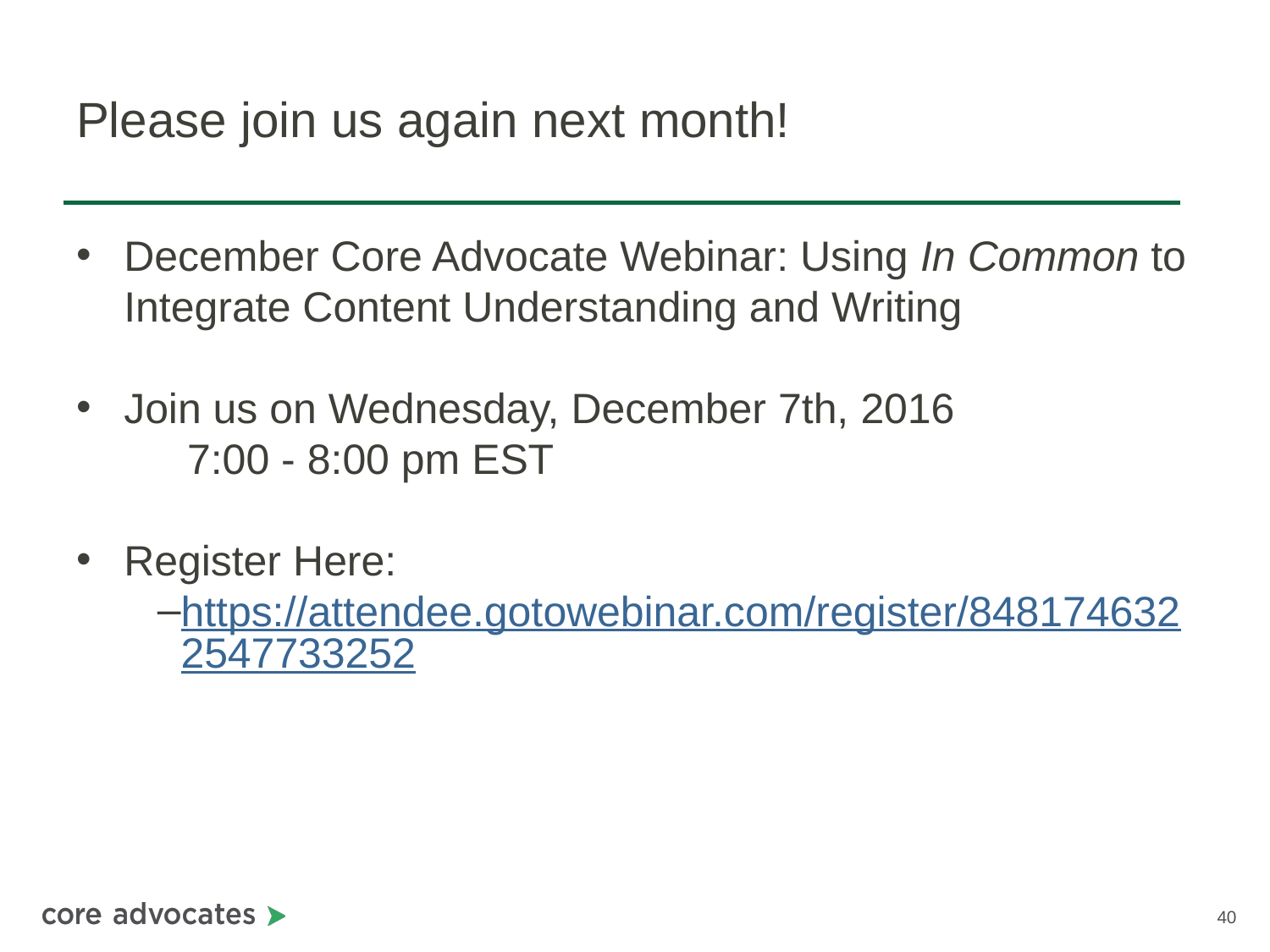

# Please join us again next month!
December Core Advocate Webinar: Using In Common to Integrate Content Understanding and Writing

Join us on Wednesday, December 7th, 2016
    7:00 - 8:00 pm EST

Register Here:
https://attendee.gotowebinar.com/register/8481746322547733252